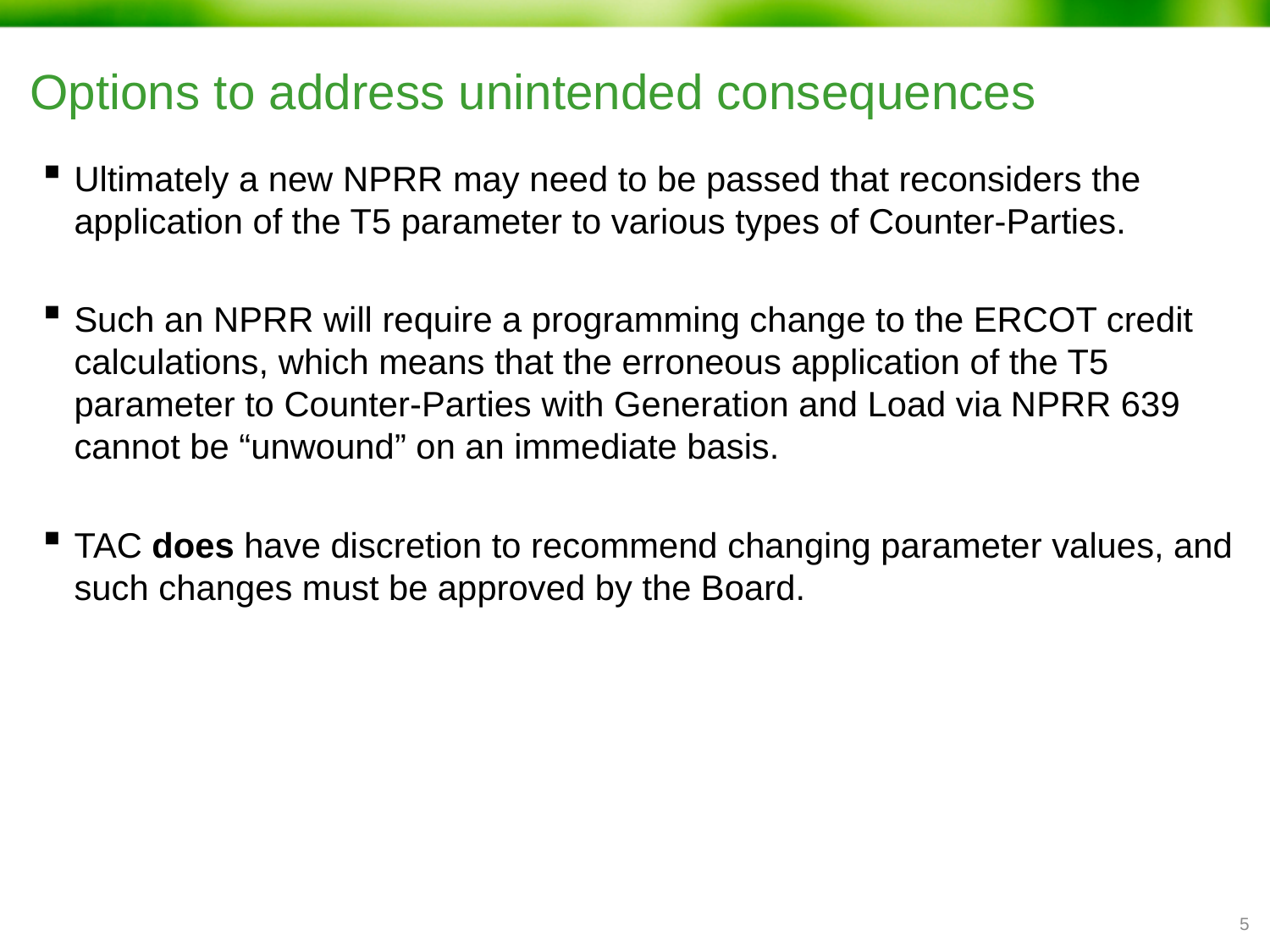

# Options to address unintended consequences
Ultimately a new NPRR may need to be passed that reconsiders the application of the T5 parameter to various types of Counter-Parties.

Such an NPRR will require a programming change to the ERCOT credit calculations, which means that the erroneous application of the T5 parameter to Counter-Parties with Generation and Load via NPRR 639 cannot be “unwound” on an immediate basis.

TAC does have discretion to recommend changing parameter values, and such changes must be approved by the Board.
5